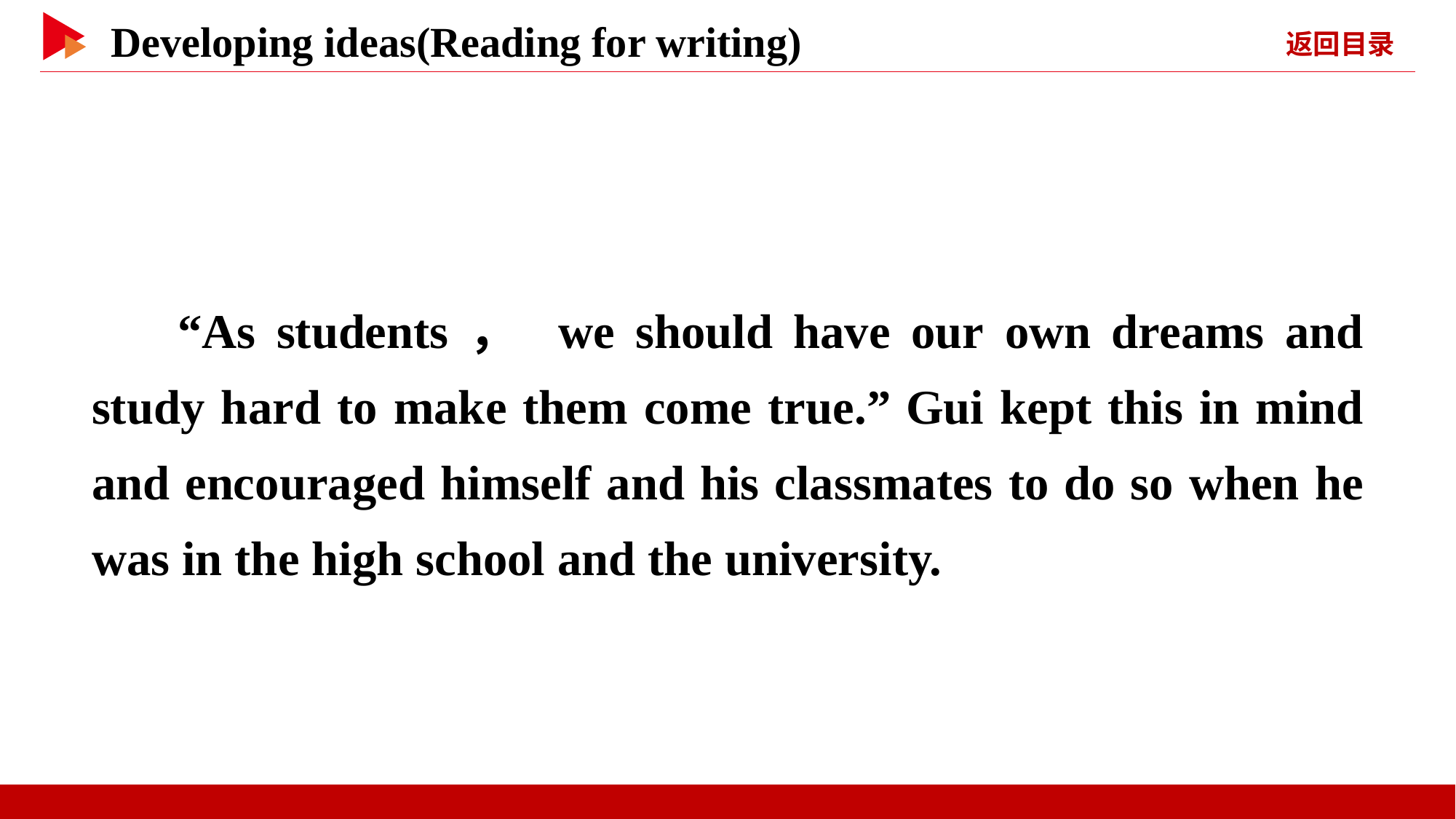

“As students， we should have our own dreams and study hard to make them come true.” Gui kept this in mind and encouraged himself and his classmates to do so when he was in the high school and the university.